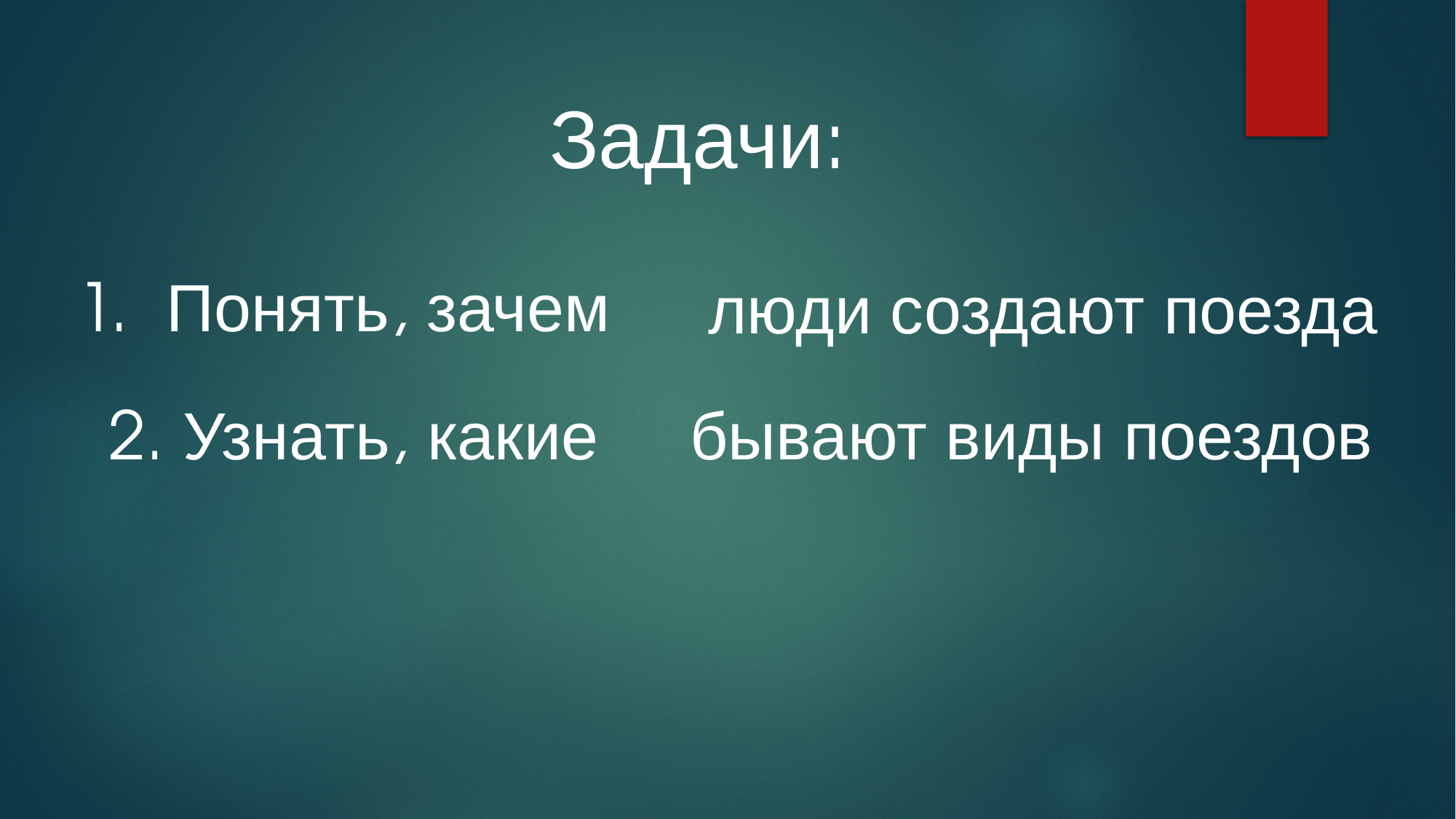

Задачи:

Понять, зачем
люди создают поезда
2. Узнать, какие
бывают виды поездов